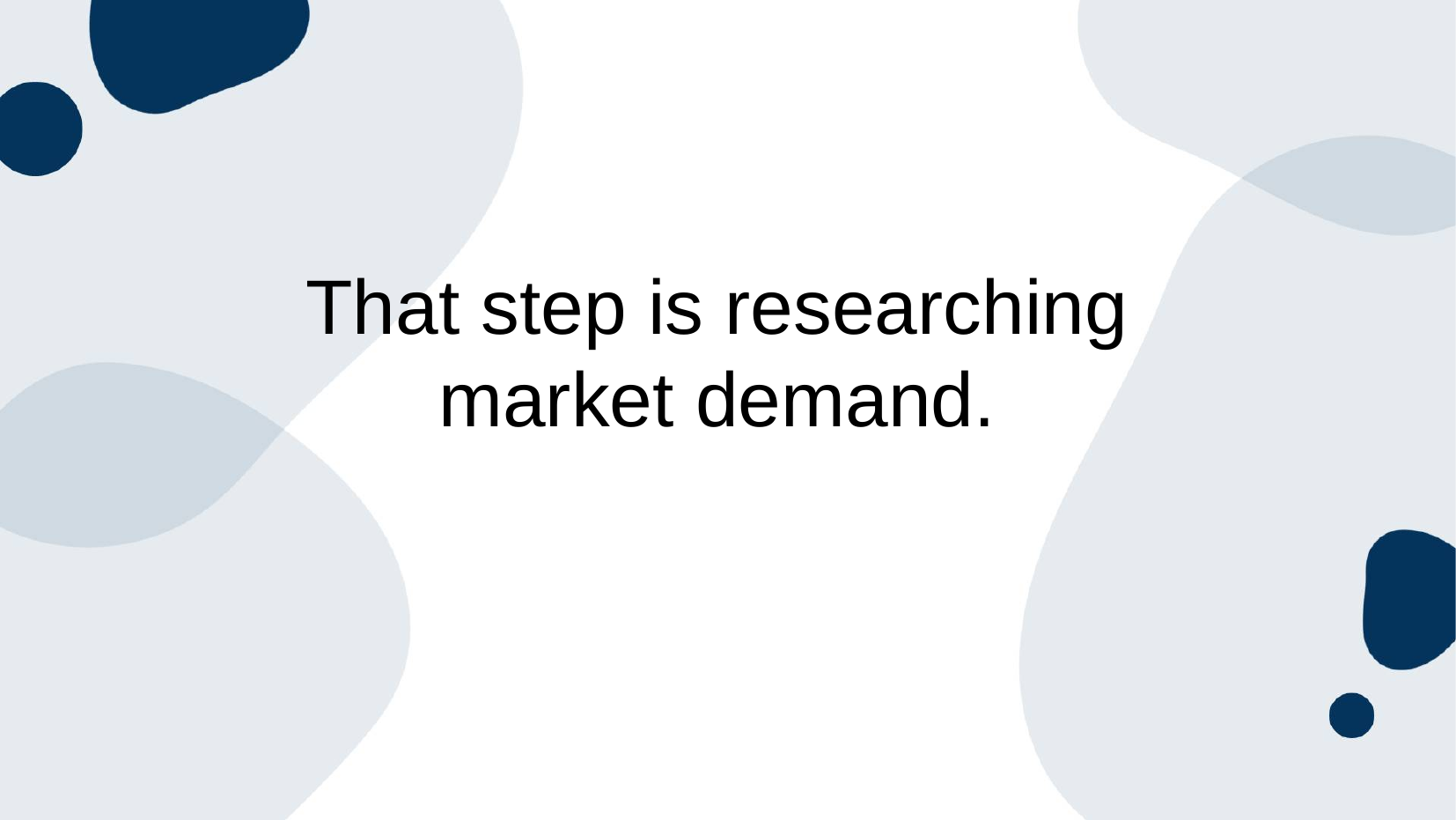

# That step is researching
market demand.